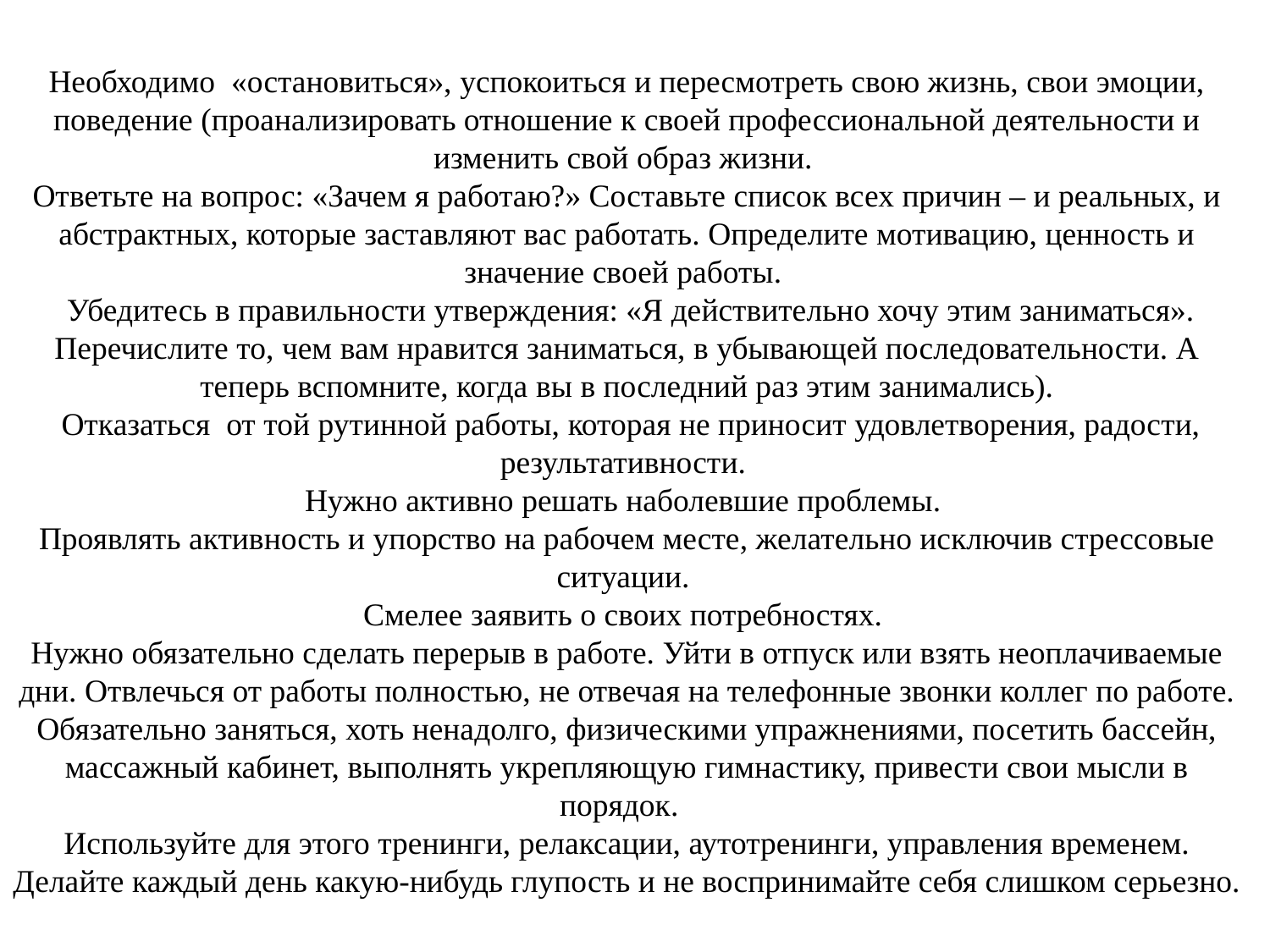

Необходимо  «остановиться», успокоиться и пересмотреть свою жизнь, свои эмоции, поведение (проанализировать отношение к своей профессиональной деятельности и изменить свой образ жизни. 
Ответьте на вопрос: «Зачем я работаю?» Составьте список всех причин – и реальных, и абстрактных, которые заставляют вас работать. Определите мотивацию, ценность и значение своей работы. 
 Убедитесь в правильности утверждения: «Я действительно хочу этим заниматься». Перечислите то, чем вам нравится заниматься, в убывающей последовательности. А теперь вспомните, когда вы в последний раз этим занимались).
 Отказаться  от той рутинной работы, которая не приносит удовлетворения, радости, результативности.
Нужно активно решать наболевшие проблемы.
Проявлять активность и упорство на рабочем месте, желательно исключив стрессовые ситуации.
Смелее заявить о своих потребностях.
Нужно обязательно сделать перерыв в работе. Уйти в отпуск или взять неоплачиваемые дни. Отвлечься от работы полностью, не отвечая на телефонные звонки коллег по работе. Обязательно заняться, хоть ненадолго, физическими упражнениями, посетить бассейн, массажный кабинет, выполнять укрепляющую гимнастику, привести свои мысли в порядок.  
Используйте для этого тренинги, релаксации, аутотренинги, управления временем.
Делайте каждый день какую-нибудь глупость и не воспринимайте себя слишком серьезно.